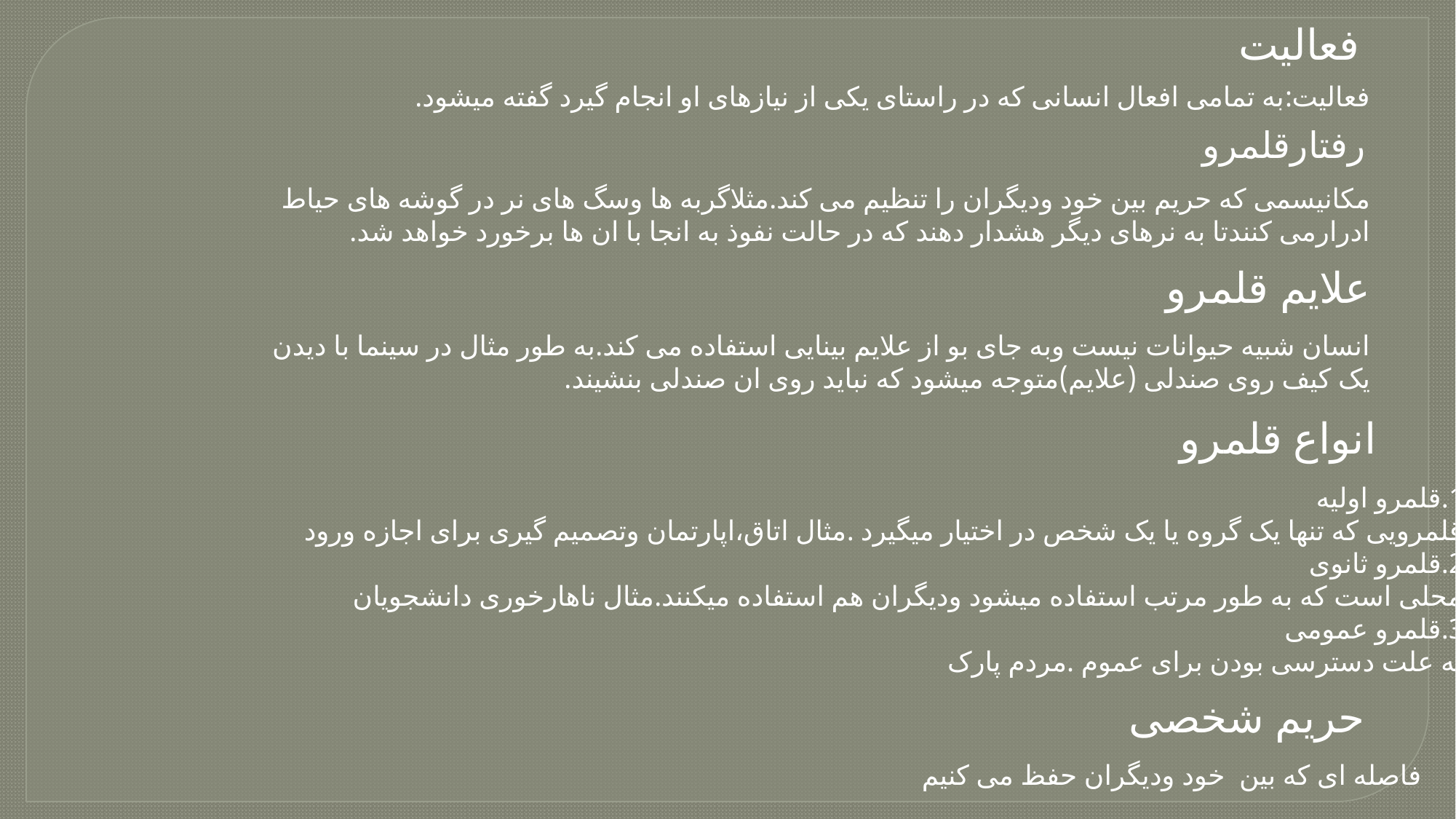

فعالیت
فعالیت:به تمامی افعال انسانی که در راستای یکی از نیازهای او انجام گیرد گفته میشود.
رفتارقلمرو
مکانیسمی که حریم بین خود ودیگران را تنظیم می کند.مثلاگربه ها وسگ های نر در گوشه های حیاط ادرارمی کنندتا به نرهای دیگر هشدار دهند که در حالت نفوذ به انجا با ان ها برخورد خواهد شد.
علایم قلمرو
انسان شبیه حیوانات نیست وبه جای بو از علایم بینایی استفاده می کند.به طور مثال در سینما با دیدن یک کیف روی صندلی (علایم)متوجه میشود که نباید روی ان صندلی بنشیند.
انواع قلمرو
1.قلمرو اولیه
قلمرویی که تنها یک گروه یا یک شخص در اختیار میگیرد .مثال اتاق،اپارتمان وتصمیم گیری برای اجازه ورود
2.قلمرو ثانوی
محلی است که به طور مرتب استفاده میشود ودیگران هم استفاده میکنند.مثال ناهارخوری دانشجویان
3.قلمرو عمومی
به علت دسترسی بودن برای عموم .مردم پارک
حریم شخصی
فاصله ای که بین  خود ودیگران حفظ می کنیم